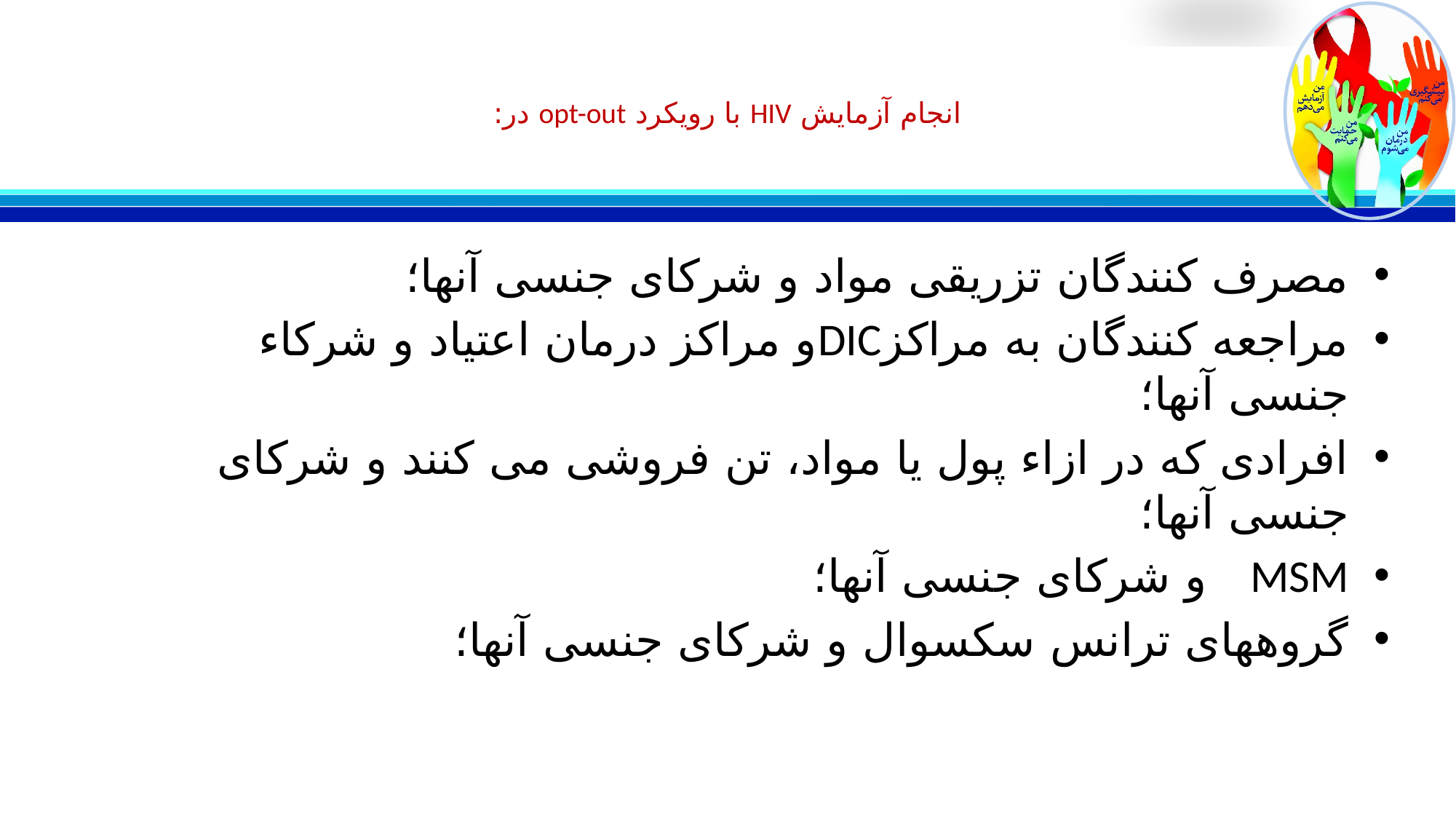

# انجام آزمایش HIV با رویکرد opt-out در:
مصرف کنندگان تزریقی مواد و شرکای جنسی آنها؛
مراجعه کنندگان به مراکزDICو مراکز درمان اعتیاد و شرکاء جنسی آنها؛
افرادی که در ازاء پول یا مواد، تن فروشی می کنند و شرکای جنسی آنها؛
MSM   و شرکای جنسی آنها؛
گروههای ترانس سکسوال و شرکای جنسی آنها؛